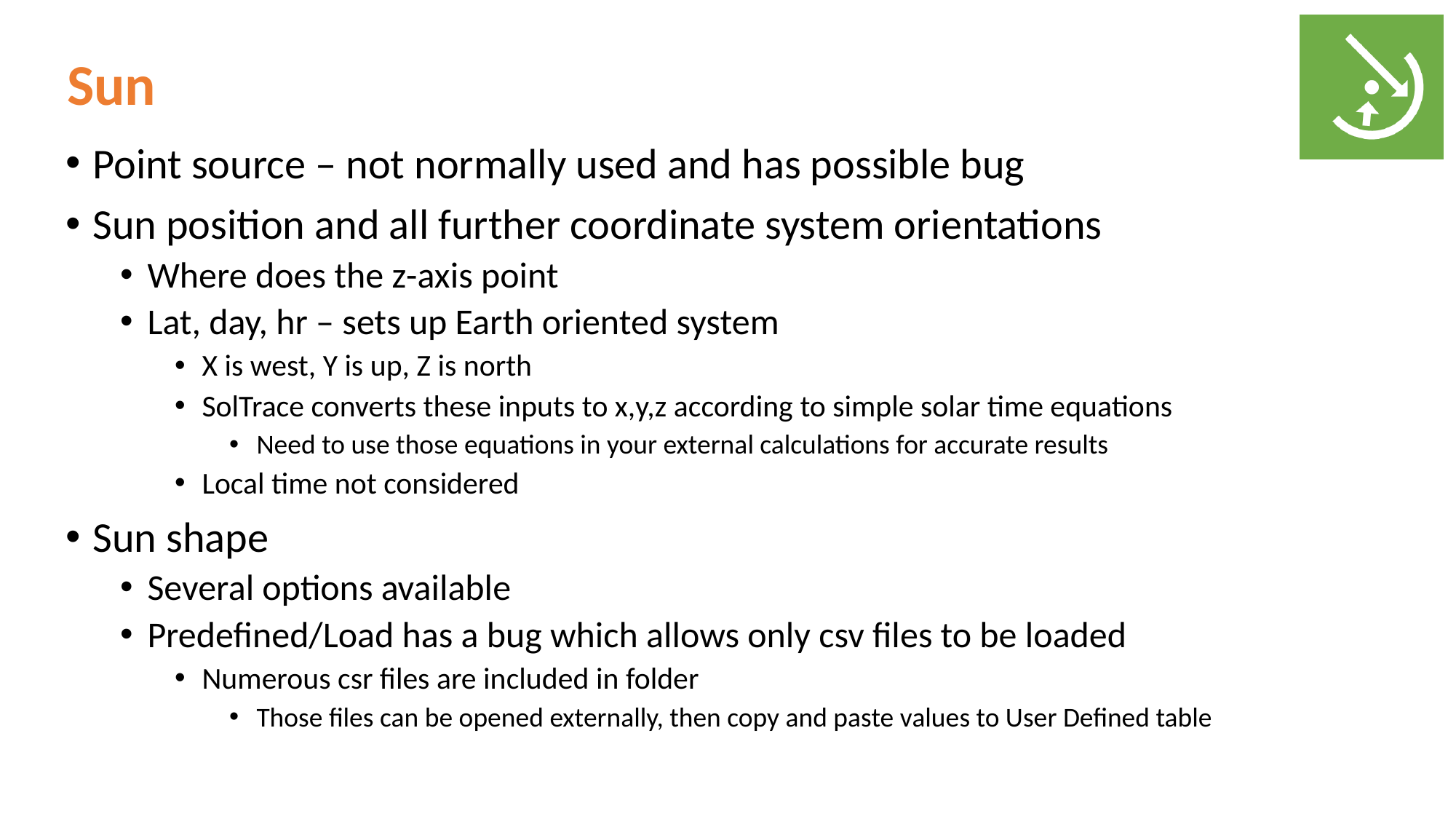

# Sun
Point source – not normally used and has possible bug
Sun position and all further coordinate system orientations
Where does the z-axis point
Lat, day, hr – sets up Earth oriented system
X is west, Y is up, Z is north
SolTrace converts these inputs to x,y,z according to simple solar time equations
Need to use those equations in your external calculations for accurate results
Local time not considered
Sun shape
Several options available
Predefined/Load has a bug which allows only csv files to be loaded
Numerous csr files are included in folder
Those files can be opened externally, then copy and paste values to User Defined table